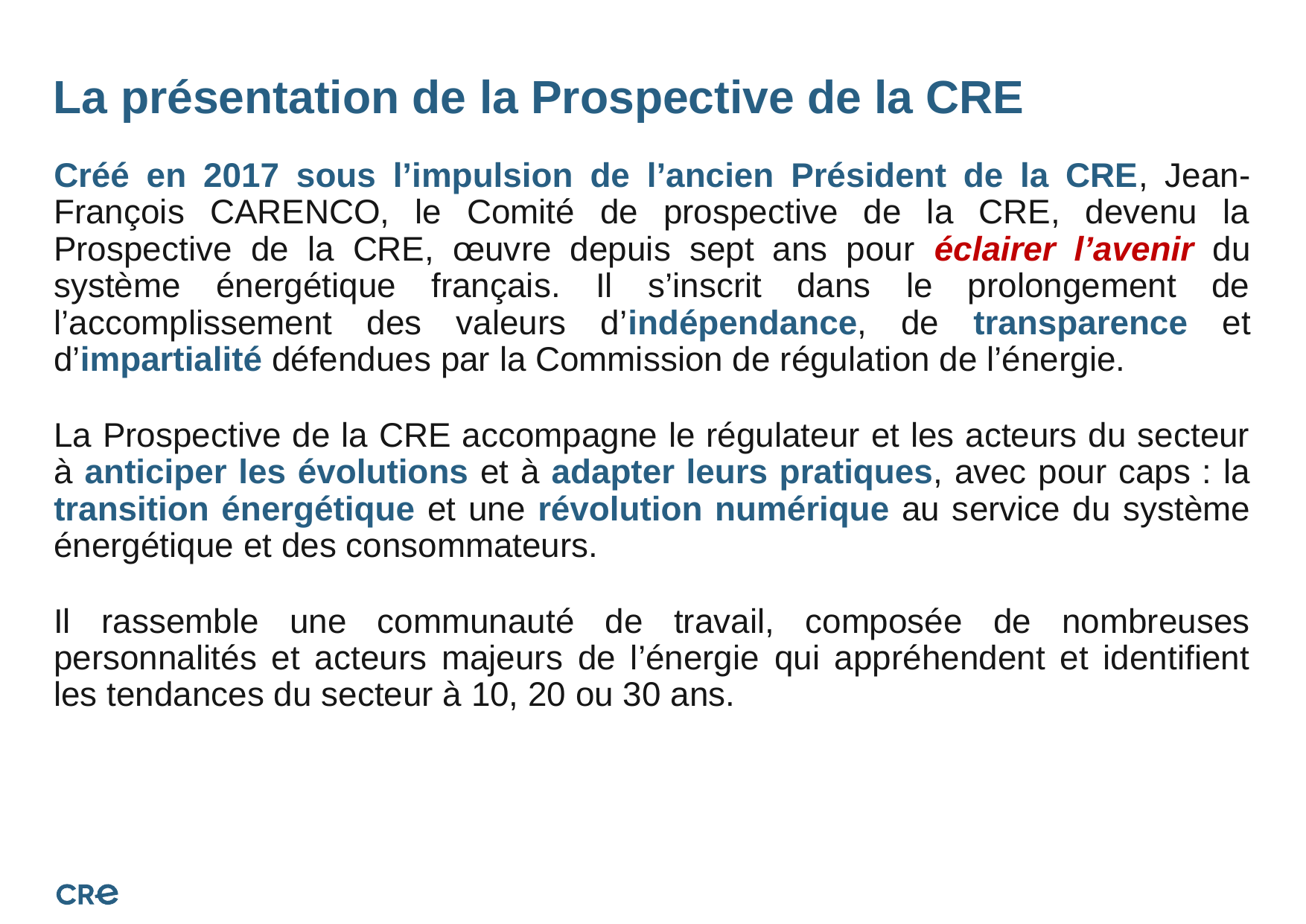

# La présentation de la Prospective de la CRE
Créé en 2017 sous l’impulsion de l’ancien Président de la CRE, Jean-François CARENCO, le Comité de prospective de la CRE, devenu la Prospective de la CRE, œuvre depuis sept ans pour éclairer l’avenir du système énergétique français. Il s’inscrit dans le prolongement de l’accomplissement des valeurs d’indépendance, de transparence et d’impartialité défendues par la Commission de régulation de l’énergie.
La Prospective de la CRE accompagne le régulateur et les acteurs du secteur à anticiper les évolutions et à adapter leurs pratiques, avec pour caps : la transition énergétique et une révolution numérique au service du système énergétique et des consommateurs.
Il rassemble une communauté de travail, composée de nombreuses personnalités et acteurs majeurs de l’énergie qui appréhendent et identifient les tendances du secteur à 10, 20 ou 30 ans.